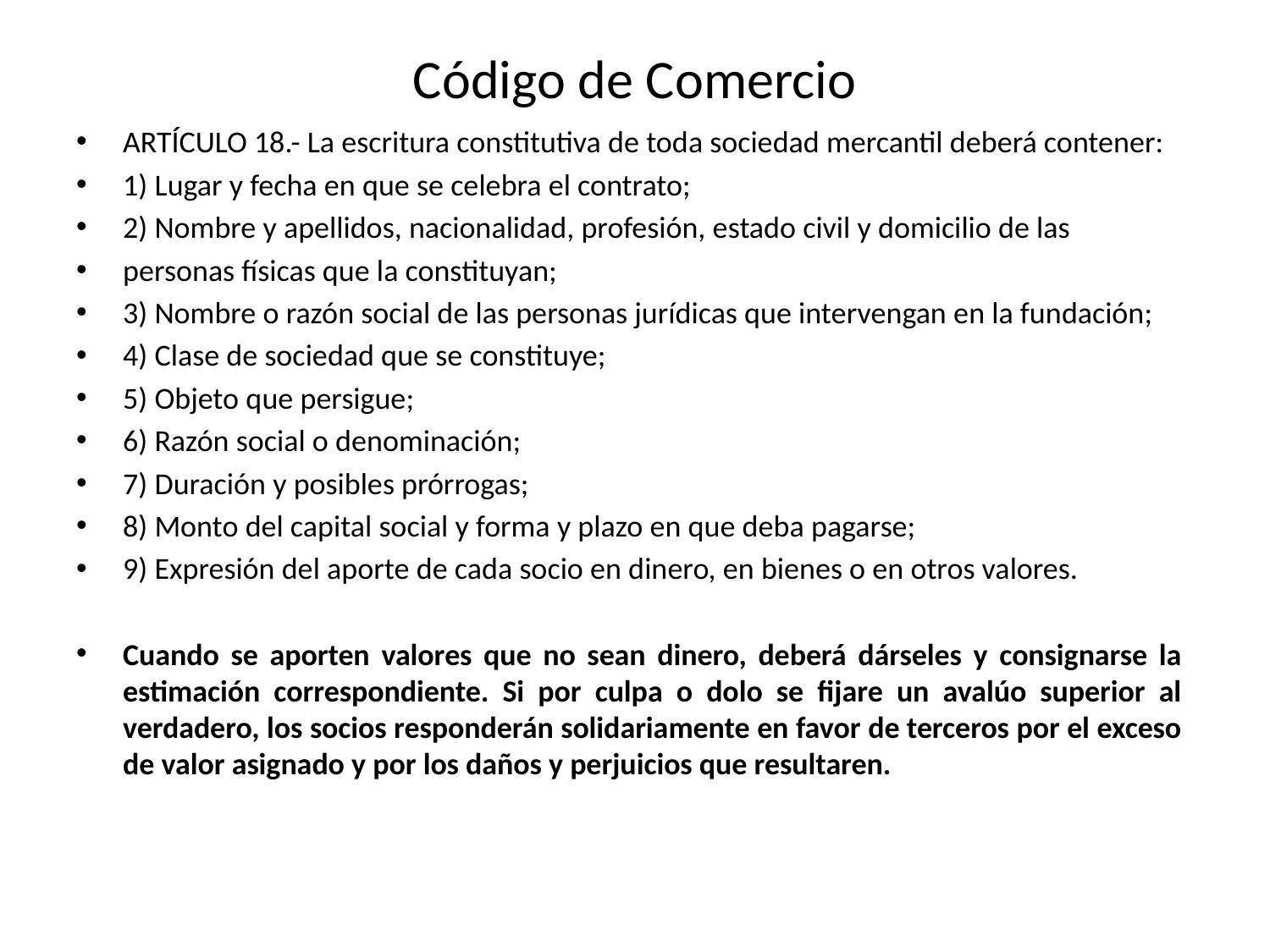

# Código de Comercio
ARTÍCULO 18.- La escritura constitutiva de toda sociedad mercantil deberá contener:
1) Lugar y fecha en que se celebra el contrato;
2) Nombre y apellidos, nacionalidad, profesión, estado civil y domicilio de las
personas físicas que la constituyan;
3) Nombre o razón social de las personas jurídicas que intervengan en la fundación;
4) Clase de sociedad que se constituye;
5) Objeto que persigue;
6) Razón social o denominación;
7) Duración y posibles prórrogas;
8) Monto del capital social y forma y plazo en que deba pagarse;
9) Expresión del aporte de cada socio en dinero, en bienes o en otros valores.

Cuando se aporten valores que no sean dinero, deberá dárseles y consignarse la estimación correspondiente. Si por culpa o dolo se fijare un avalúo superior al verdadero, los socios responderán solidariamente en favor de terceros por el exceso de valor asignado y por los daños y perjuicios que resultaren.